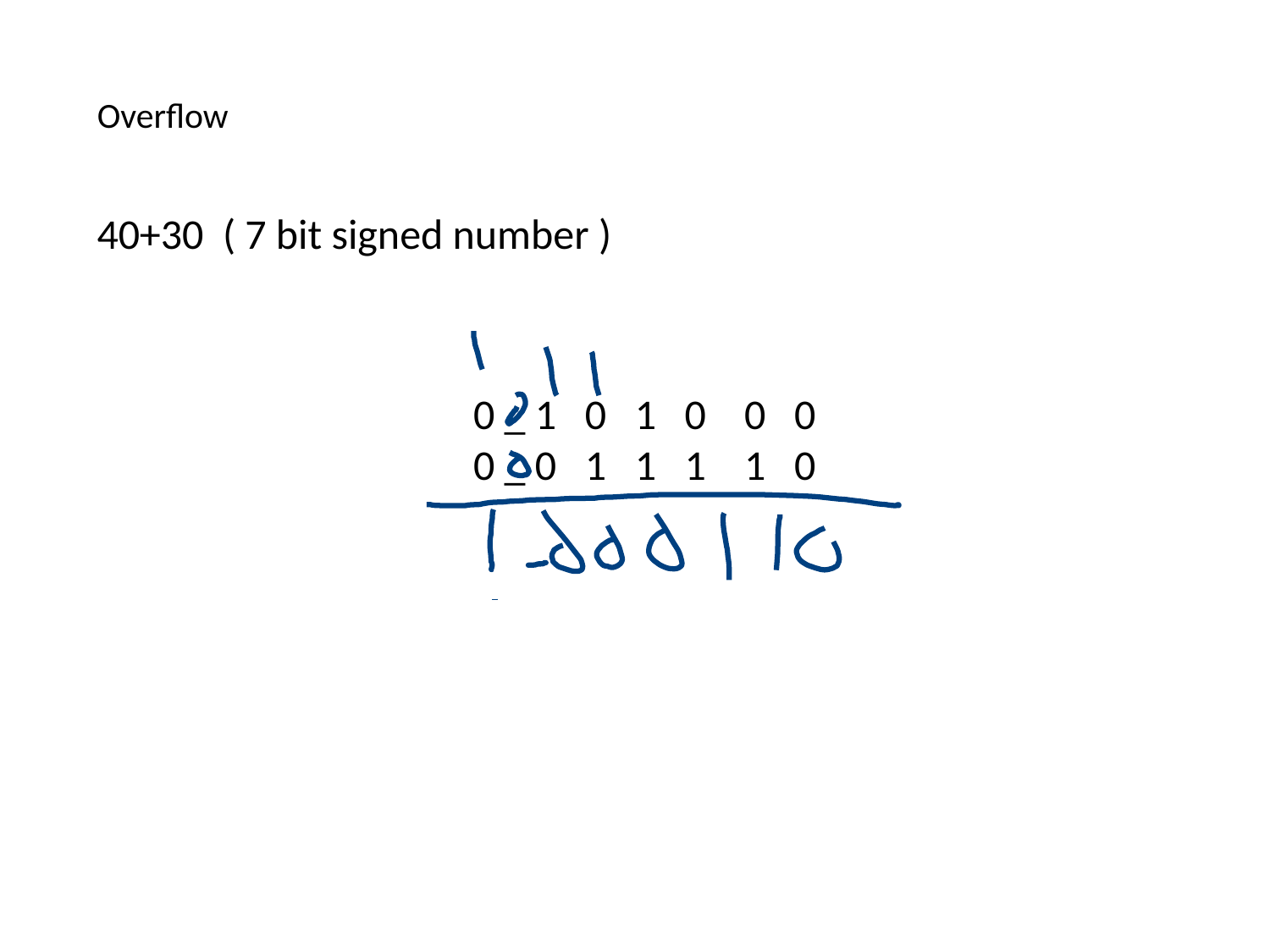

Overflow
40+30  ( 7 bit signed number )

  0 _ 1   0   1   0    0   0
  0 _ 0   1   1   1    1   0